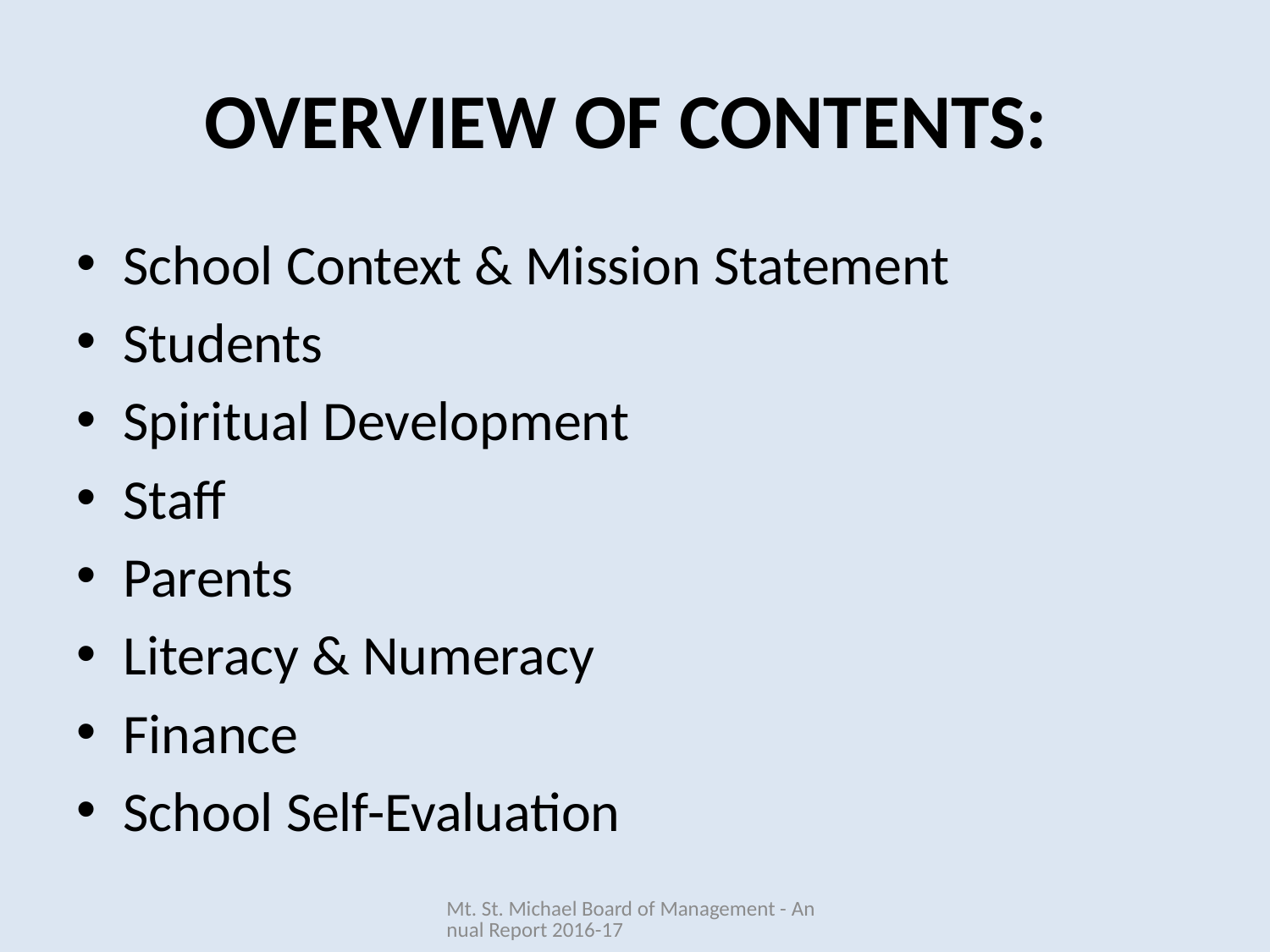

# OVERVIEW OF CONTENTS:
School Context & Mission Statement
Students
Spiritual Development
Staff
Parents
Literacy & Numeracy
Finance
School Self-Evaluation

Mt. St. Michael Board of Management - Annual Report 2016-17